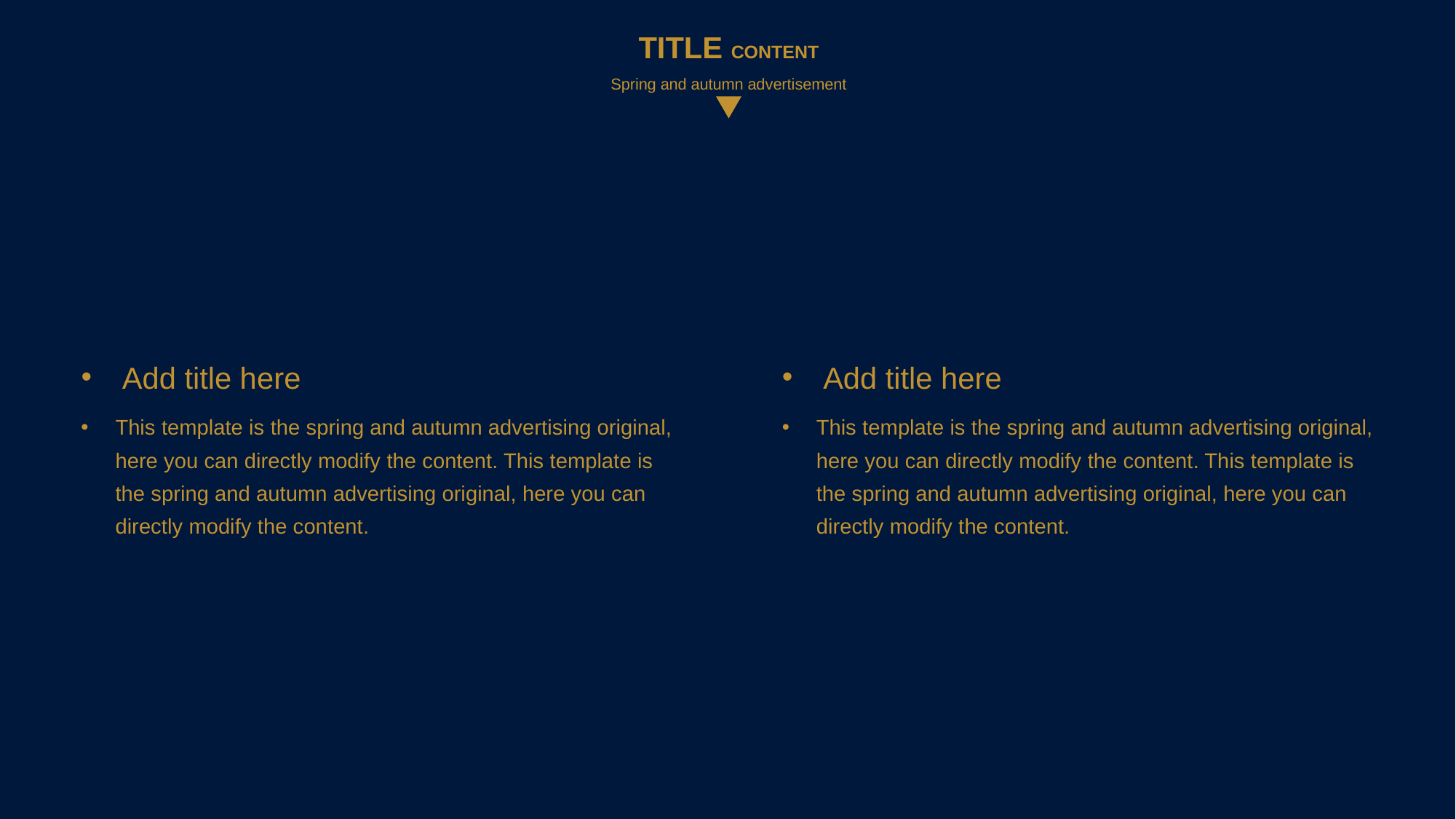

TITLE CONTENT
Spring and autumn advertisement

Add title here
Add title here
This template is the spring and autumn advertising original, here you can directly modify the content. This template is the spring and autumn advertising original, here you can directly modify the content.
This template is the spring and autumn advertising original, here you can directly modify the content. This template is the spring and autumn advertising original, here you can directly modify the content.